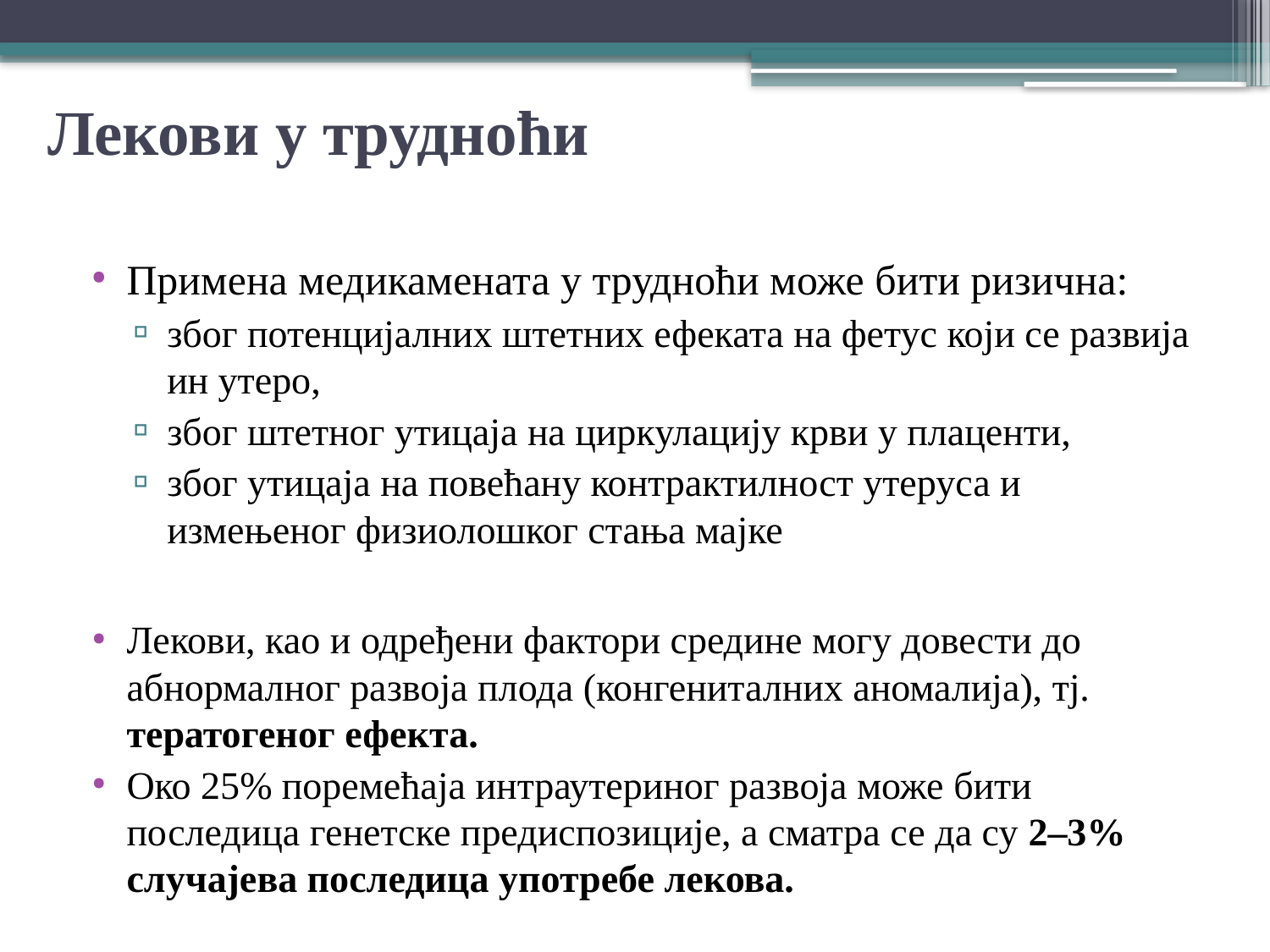

# Лекови у трудноћи
Примена медикамената у трудноћи може бити ризична:
због потенцијалних штетних ефеката на фетус који се развија ин утеро,
због штетног утицаја на циркулацију крви у плаценти,
због утицаја на повећану контрактилност утеруса и измењеног физиолошког стања мајке

Лекови, као и одређени фактори средине могу довести до абнормалног развоја плода (конгениталних аномалија), тј. тератогеног ефекта.
Око 25% поремећаја интраутериног развоја може бити последица генетске предиспозиције, а сматра се да су 2–3% случајева последица употребе лекова.